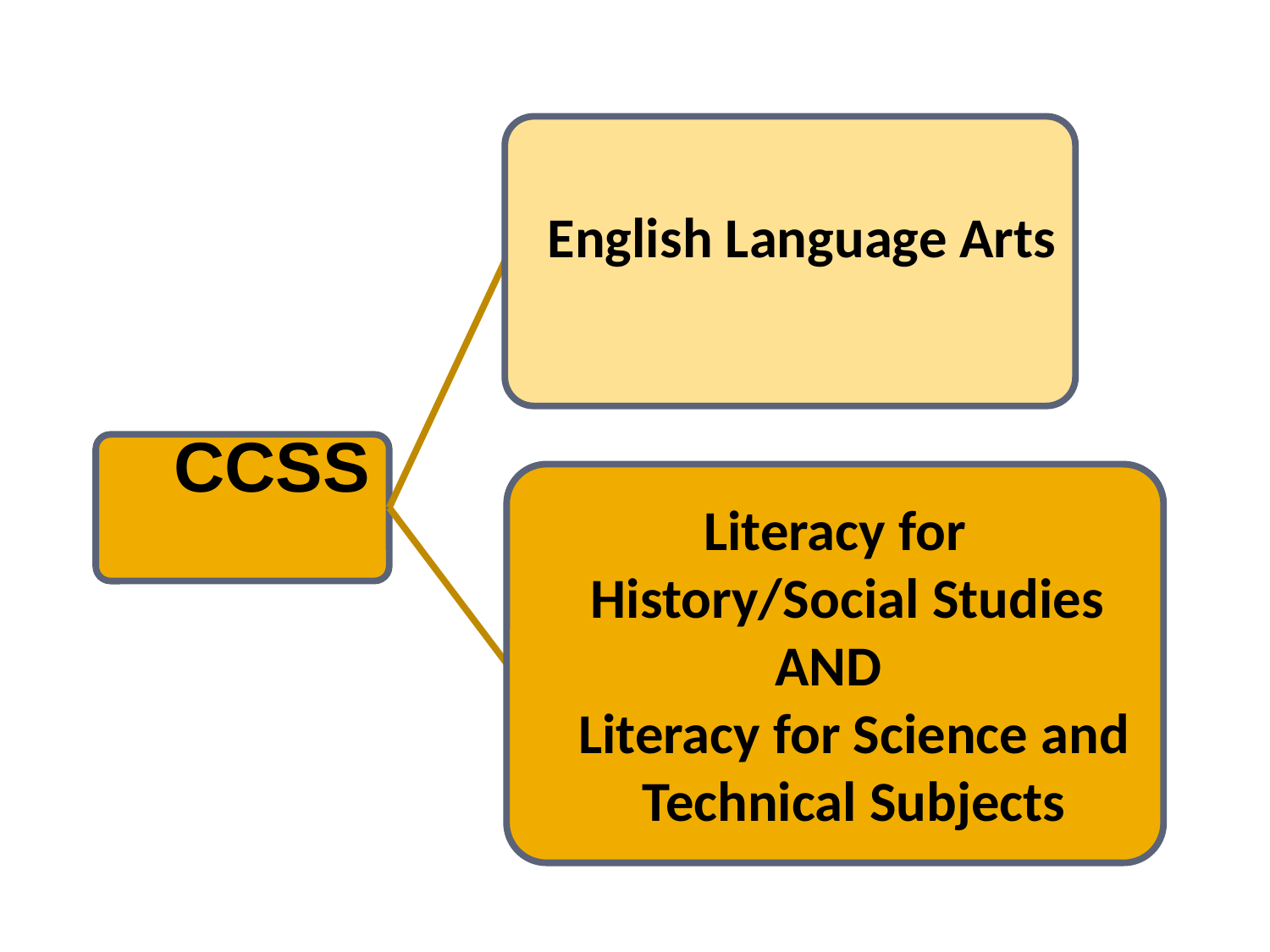

CCSS

   English Language Arts

Literacy for
  History/Social Studies AND
   Literacy for Science and
   Technical Subjects